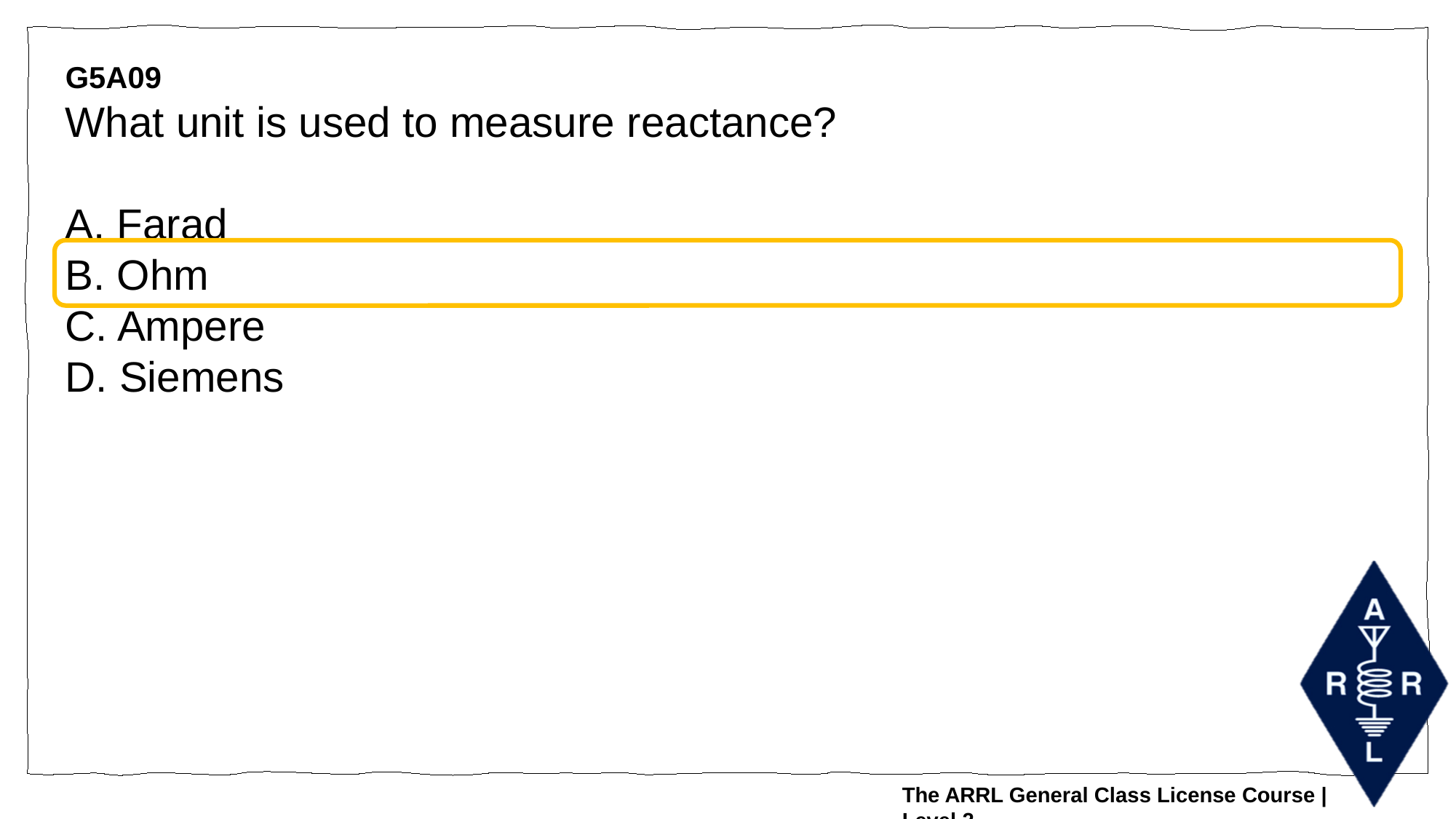

G5A09
What unit is used to measure reactance?

A. Farad
B. Ohm
C. Ampere
D. Siemens